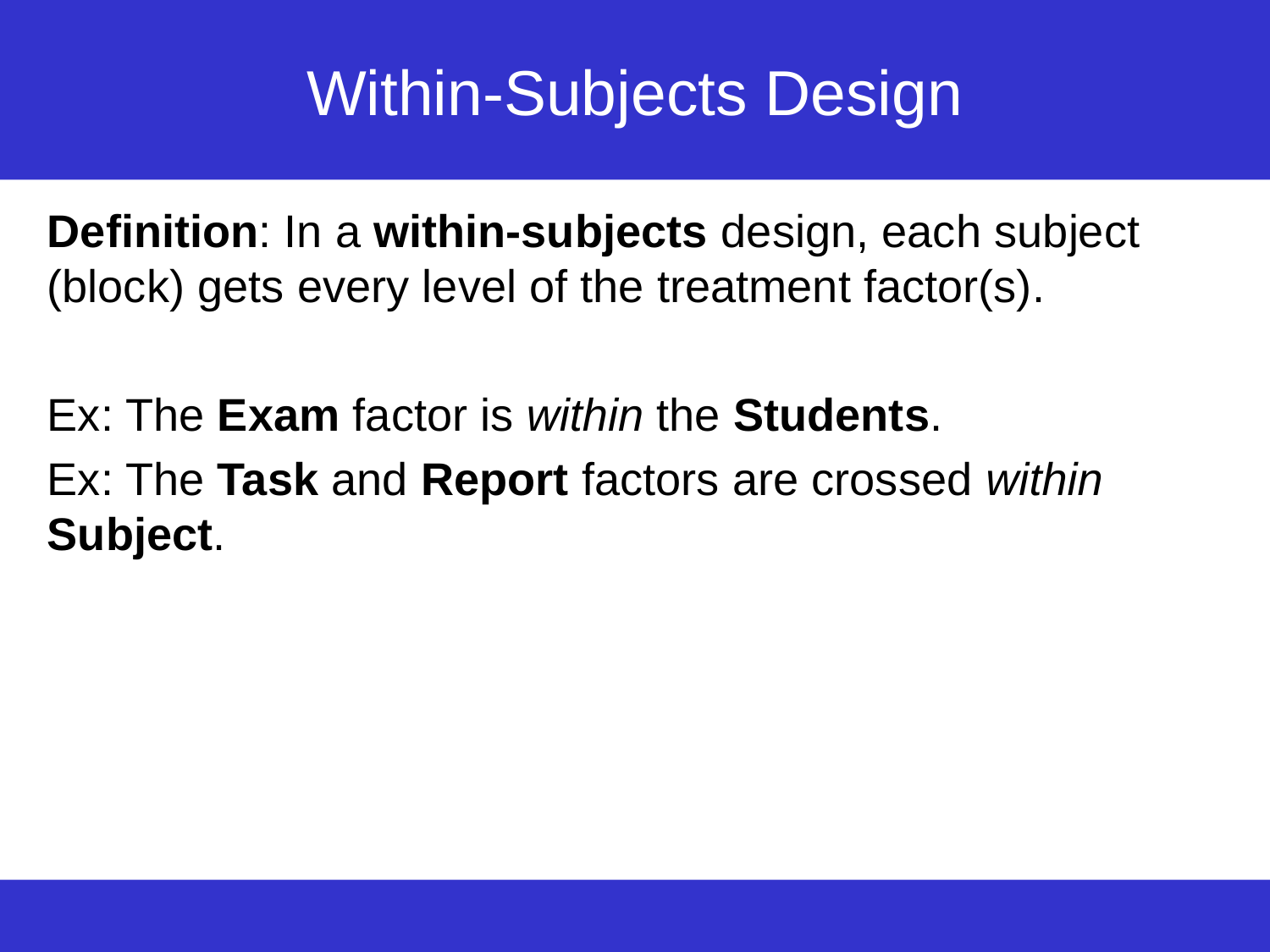

# Within-Subjects Design
Definition: In a within-subjects design, each subject (block) gets every level of the treatment factor(s).

Ex: The Exam factor is within the Students.
Ex: The Task and Report factors are crossed within Subject.